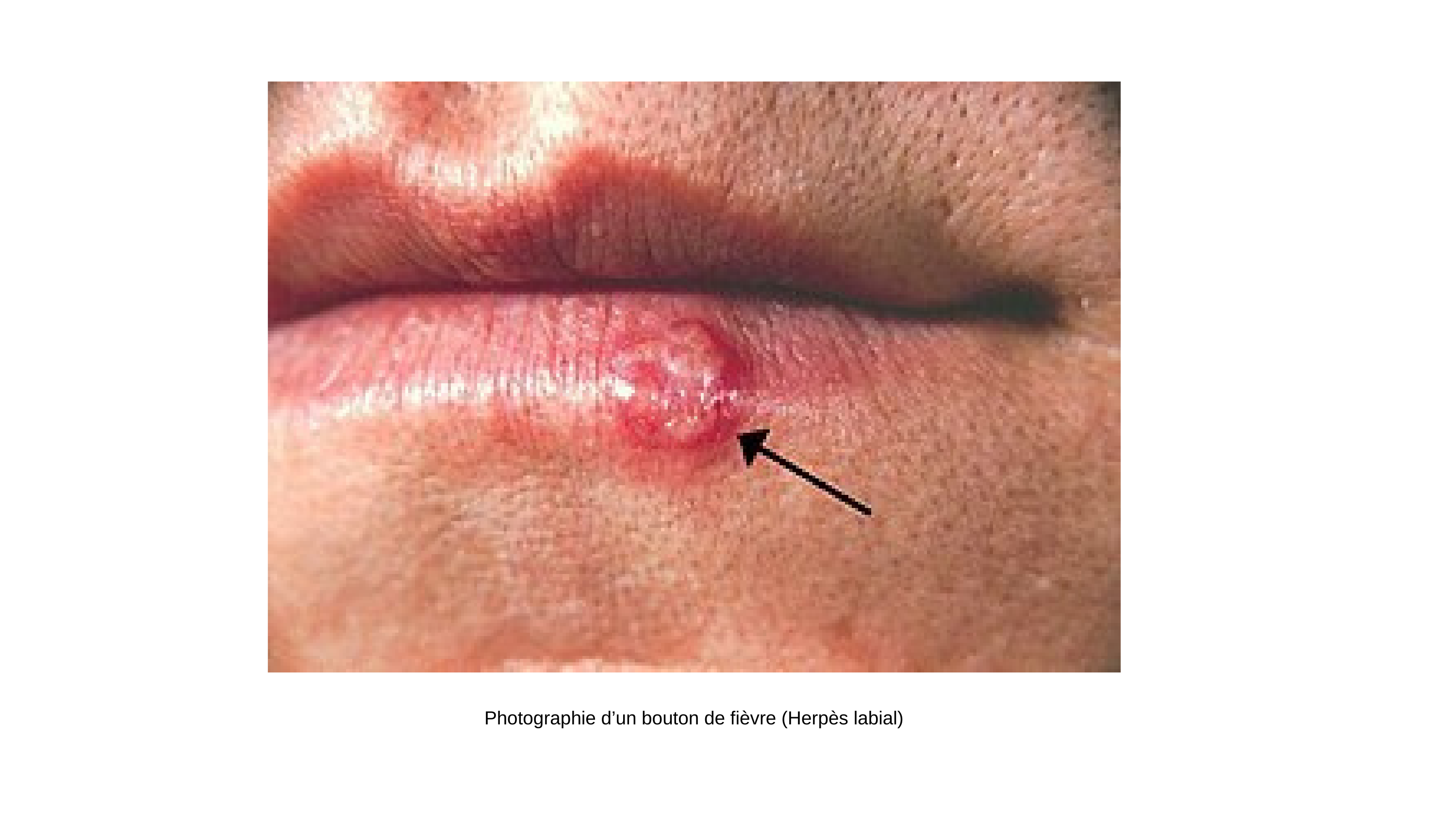

Photographie d’un bouton de fièvre (Herpès labial)